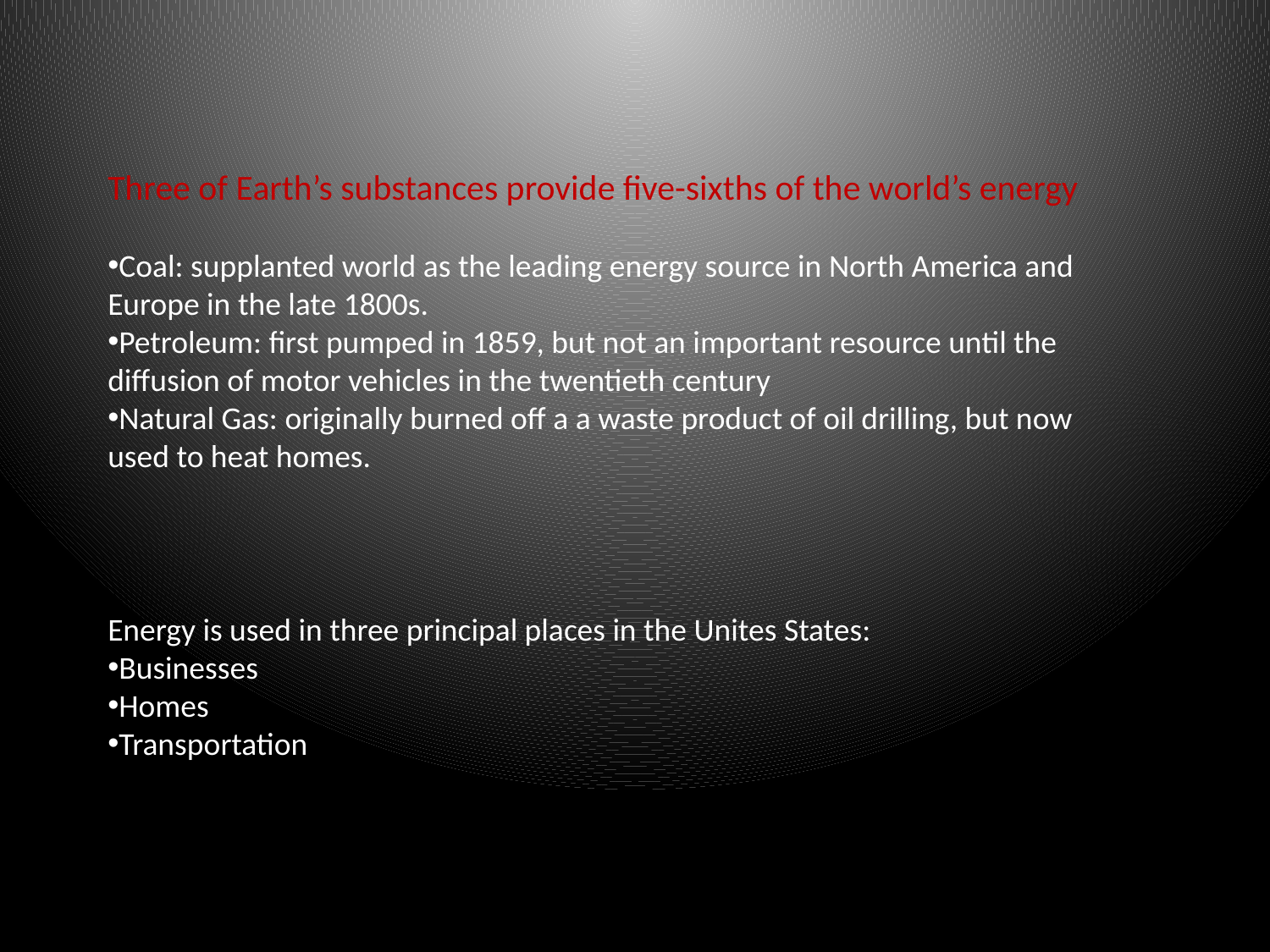

Three of Earth’s substances provide five-sixths of the world’s energy

Coal: supplanted world as the leading energy source in North America and Europe in the late 1800s.
Petroleum: first pumped in 1859, but not an important resource until the diffusion of motor vehicles in the twentieth century
Natural Gas: originally burned off a a waste product of oil drilling, but now used to heat homes.

Energy is used in three principal places in the Unites States:
Businesses
Homes
Transportation